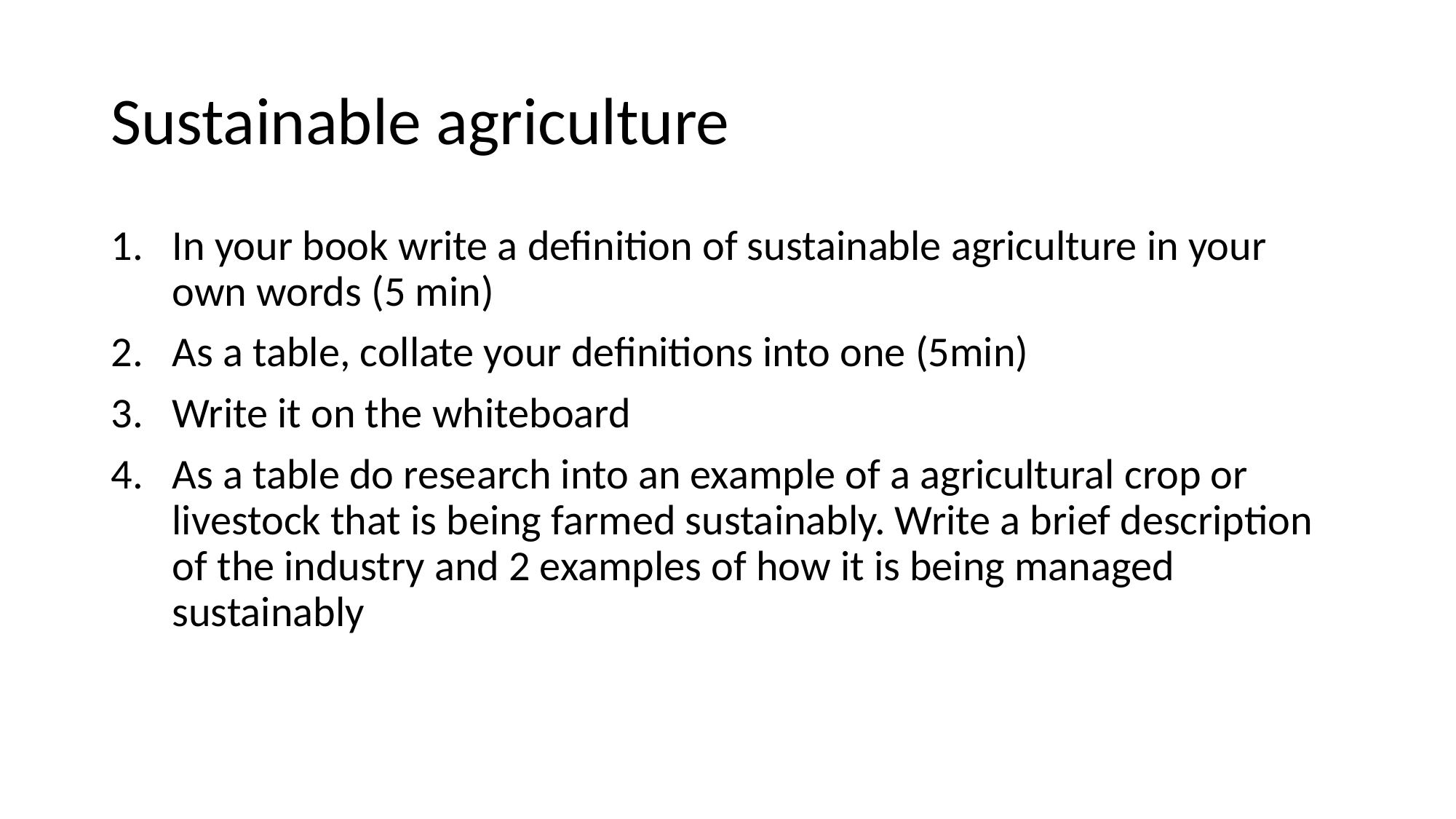

# Sustainable agriculture
In your book write a definition of sustainable agriculture in your own words (5 min)
As a table, collate your definitions into one (5min)
Write it on the whiteboard
As a table do research into an example of a agricultural crop or livestock that is being farmed sustainably. Write a brief description of the industry and 2 examples of how it is being managed sustainably